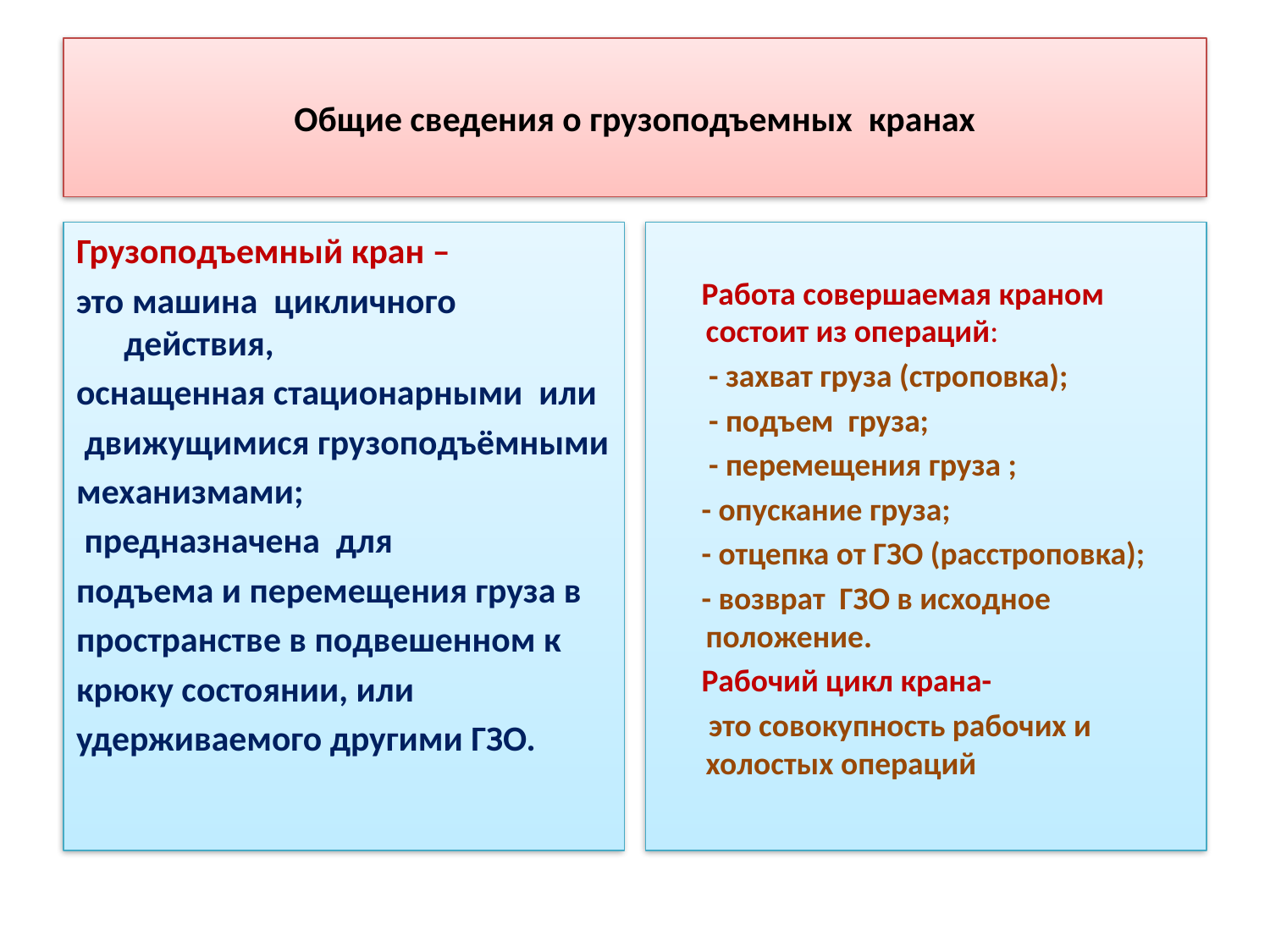

# Общие сведения о грузоподъемных  кранах
Грузоподъемный кран –
это машина  цикличного  действия,
оснащенная стационарными  или
 движущимися грузоподъёмными
механизмами;
 предназначена  для
подъема и перемещения груза в
пространстве в подвешенном к
крюку состоянии, или
удерживаемого другими ГЗО.

      Работа совершаемая краном состоит из операций:
       - захват груза (строповка);
       - подъем  груза;
       - перемещения груза ;
      - опускание груза;
      - отцепка от ГЗО (расстроповка);
      - возврат  ГЗО в исходное положение.
      Рабочий цикл крана-
       это совокупность рабочих и холостых операций